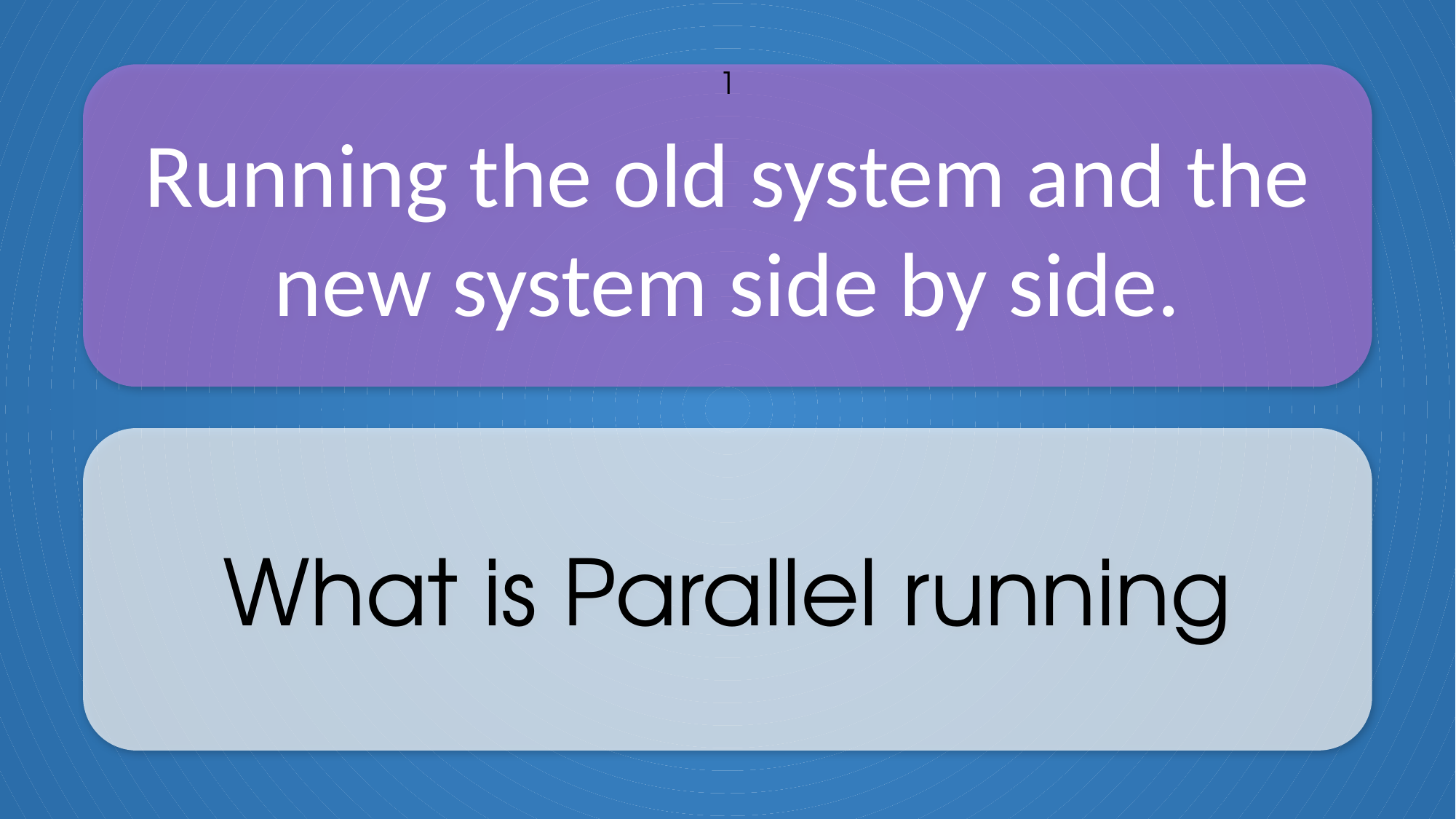

Running the old system and the new system side by side.
1
What is Parallel running